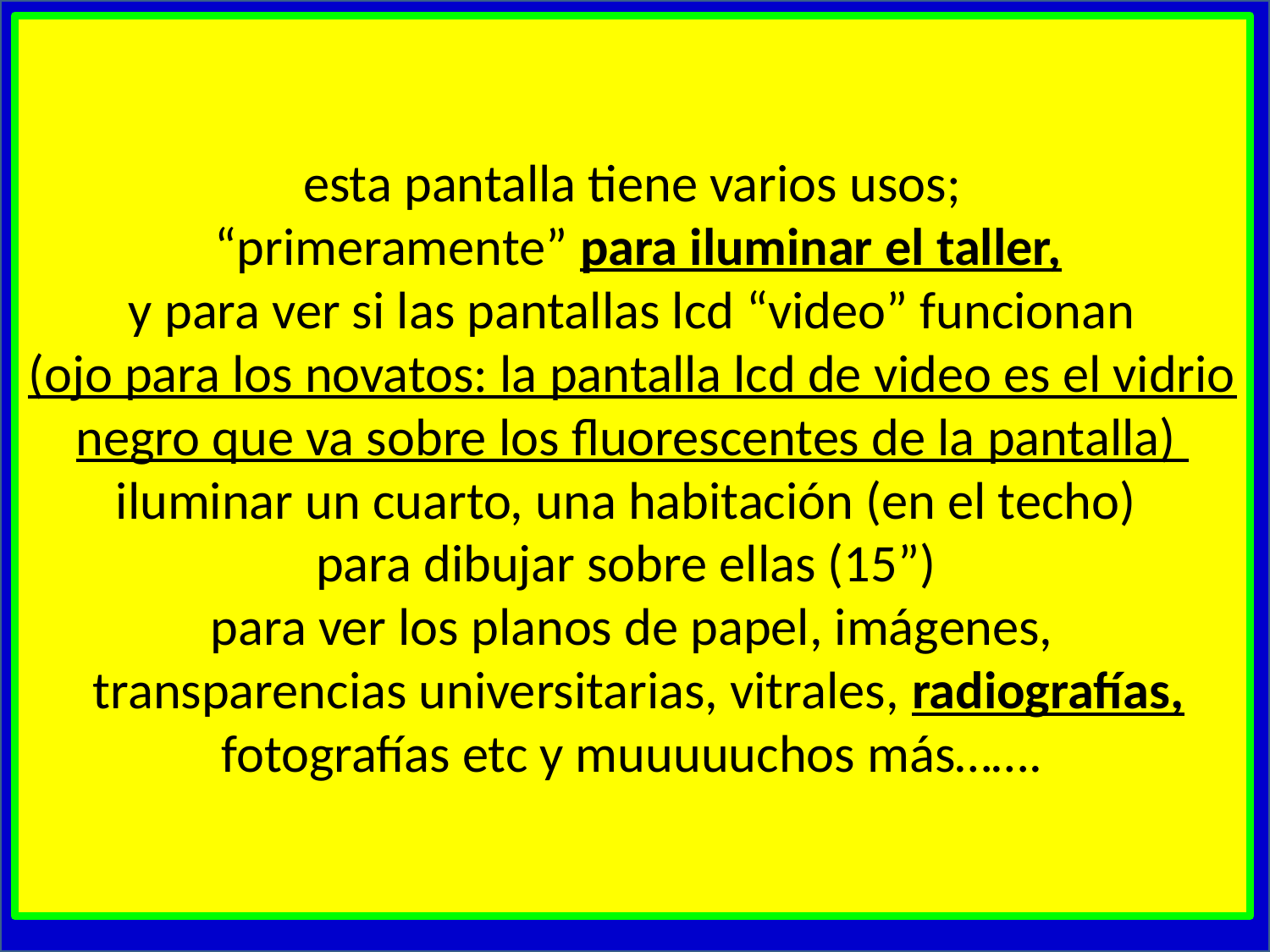

esta pantalla tiene varios usos;
 “primeramente” para iluminar el taller,
y para ver si las pantallas lcd “video” funcionan
(ojo para los novatos: la pantalla lcd de video es el vidrio negro que va sobre los fluorescentes de la pantalla)
iluminar un cuarto, una habitación (en el techo)
para dibujar sobre ellas (15”)
para ver los planos de papel, imágenes,
 transparencias universitarias, vitrales, radiografías, fotografías etc y muuuuuchos más…….